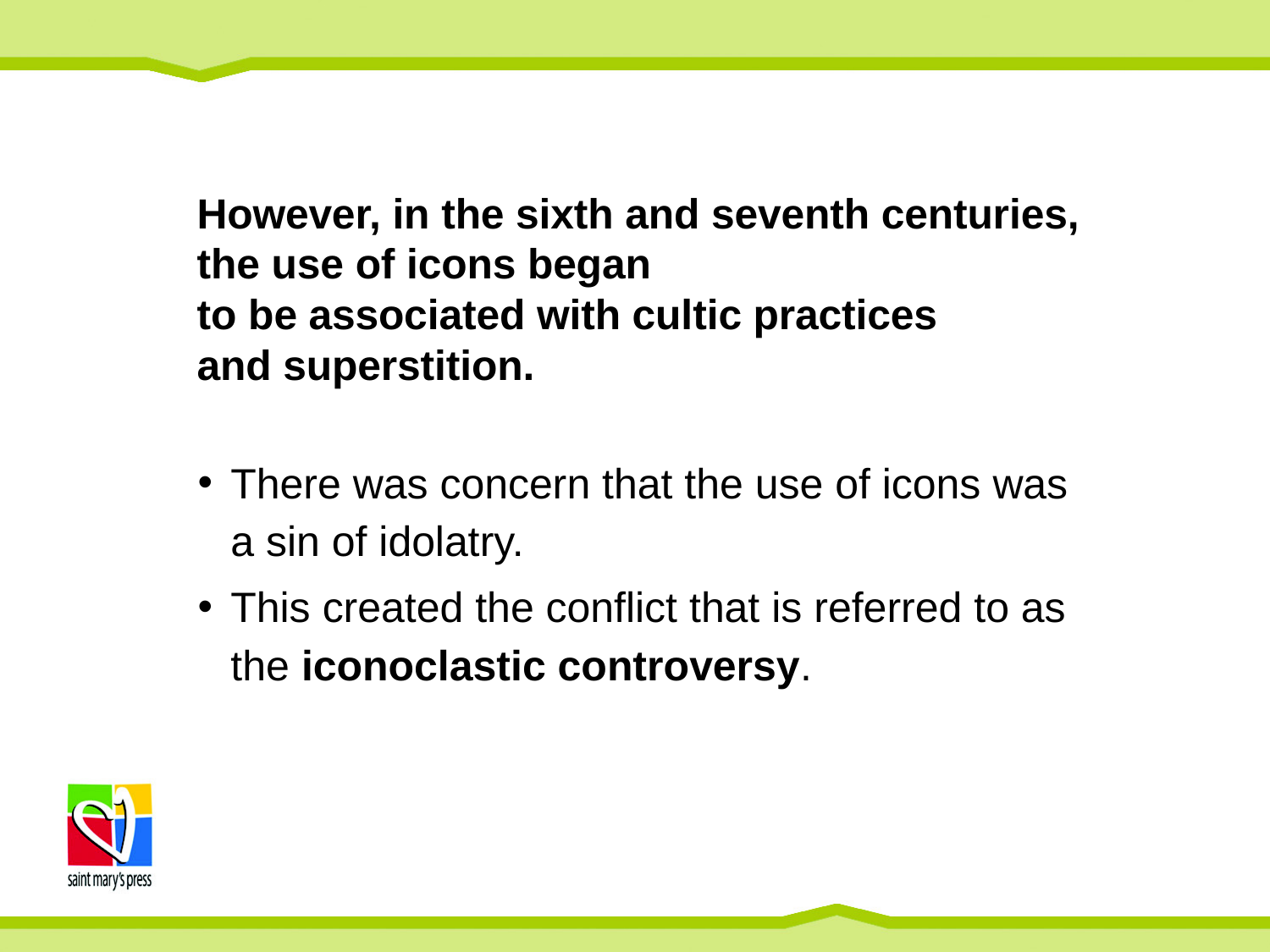

# However, in the sixth and seventh centuries, the use of icons began to be associated with cultic practices and superstition.
There was concern that the use of icons was a sin of idolatry.
This created the conflict that is referred to as the iconoclastic controversy.